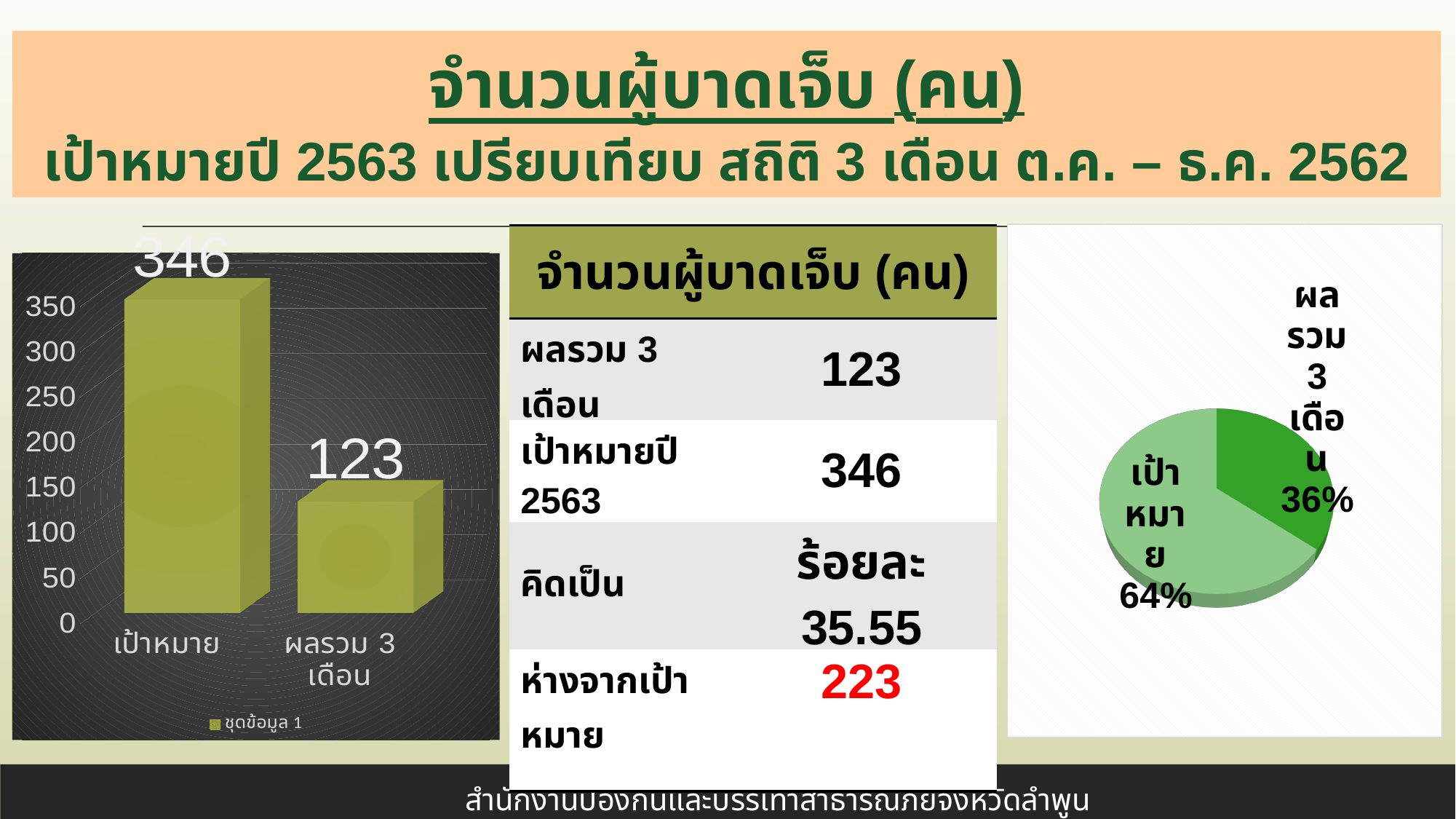

จำนวนผู้บาดเจ็บ (คน)
เป้าหมายปี 2563 เปรียบเทียบ สถิติ 3 เดือน ต.ค. – ธ.ค. 2562

[unsupported chart]

[unsupported chart]

| จำนวนผู้บาดเจ็บ (คน) |  |
| --- | --- |
| ผลรวม 3 เดือน | 123 |
| เป้าหมายปี 2563 | 346 |
| คิดเป็น | ร้อยละ 35.55 |
| ห่างจากเป้าหมาย | 223 |
สำนักงานป้องกันและบรรเทาสาธารณภัยจังหวัดลำพูน